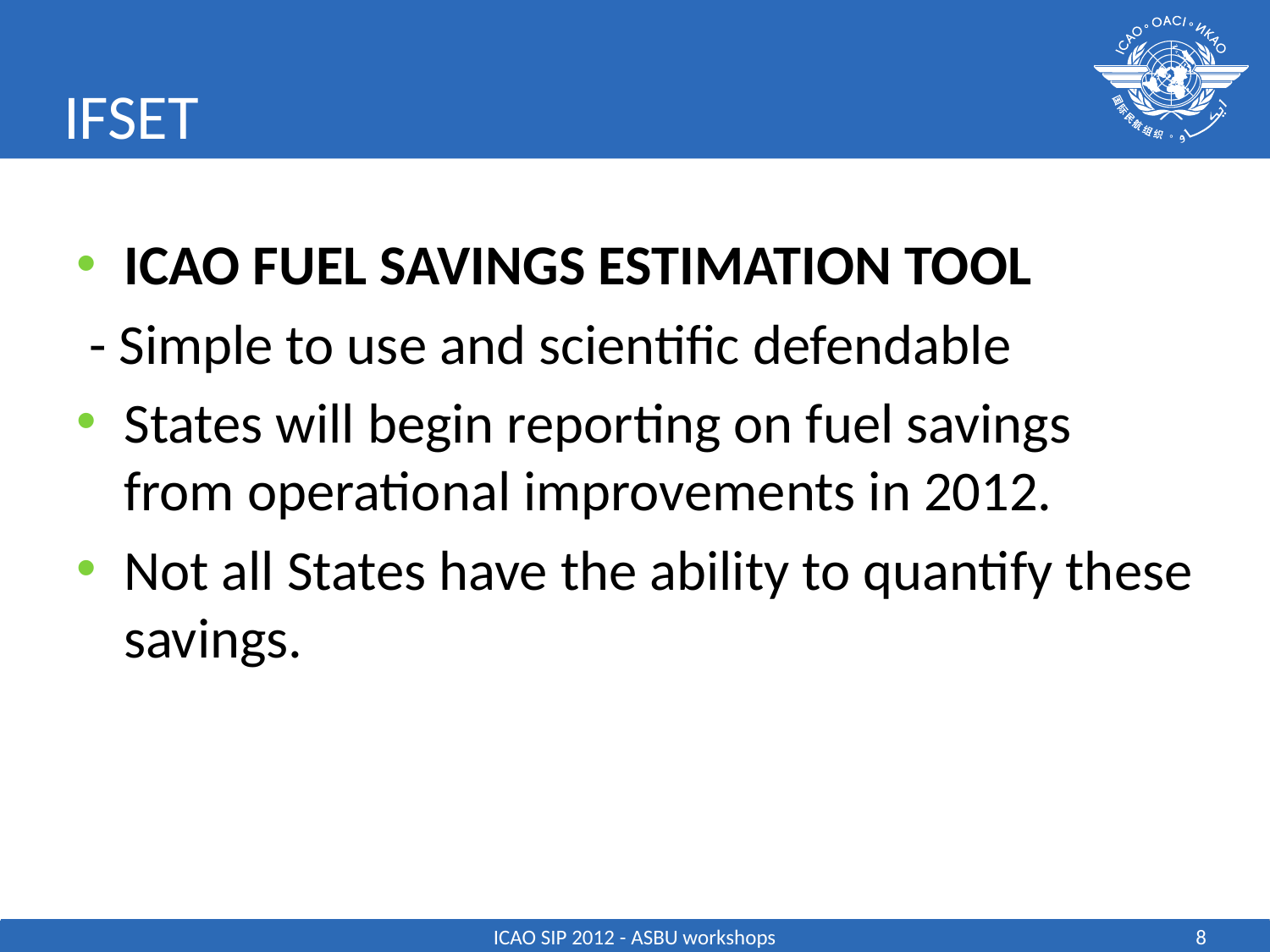

# IFSET
ICAO FUEL SAVINGS ESTIMATION TOOL
 - Simple to use and scientific defendable
States will begin reporting on fuel savings from operational improvements in 2012.
Not all States have the ability to quantify these savings.

ICAO SIP 2012 - ASBU workshops
8